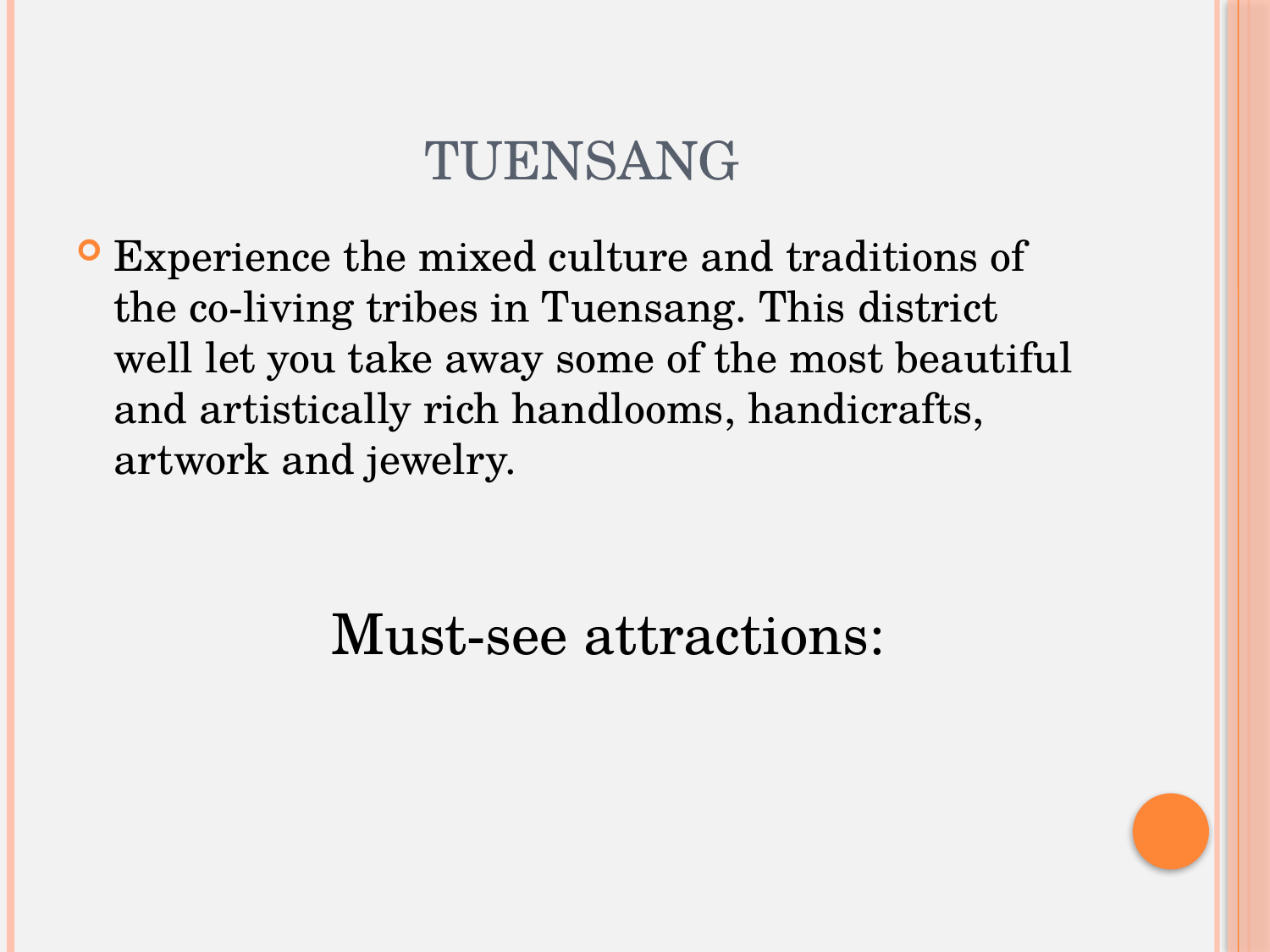

# TUENSANG
Experience the mixed culture and traditions of the co-living tribes in Tuensang. This district well let you take away some of the most beautiful and artistically rich handlooms, handicrafts, artwork and jewelry.
Must-see attractions: